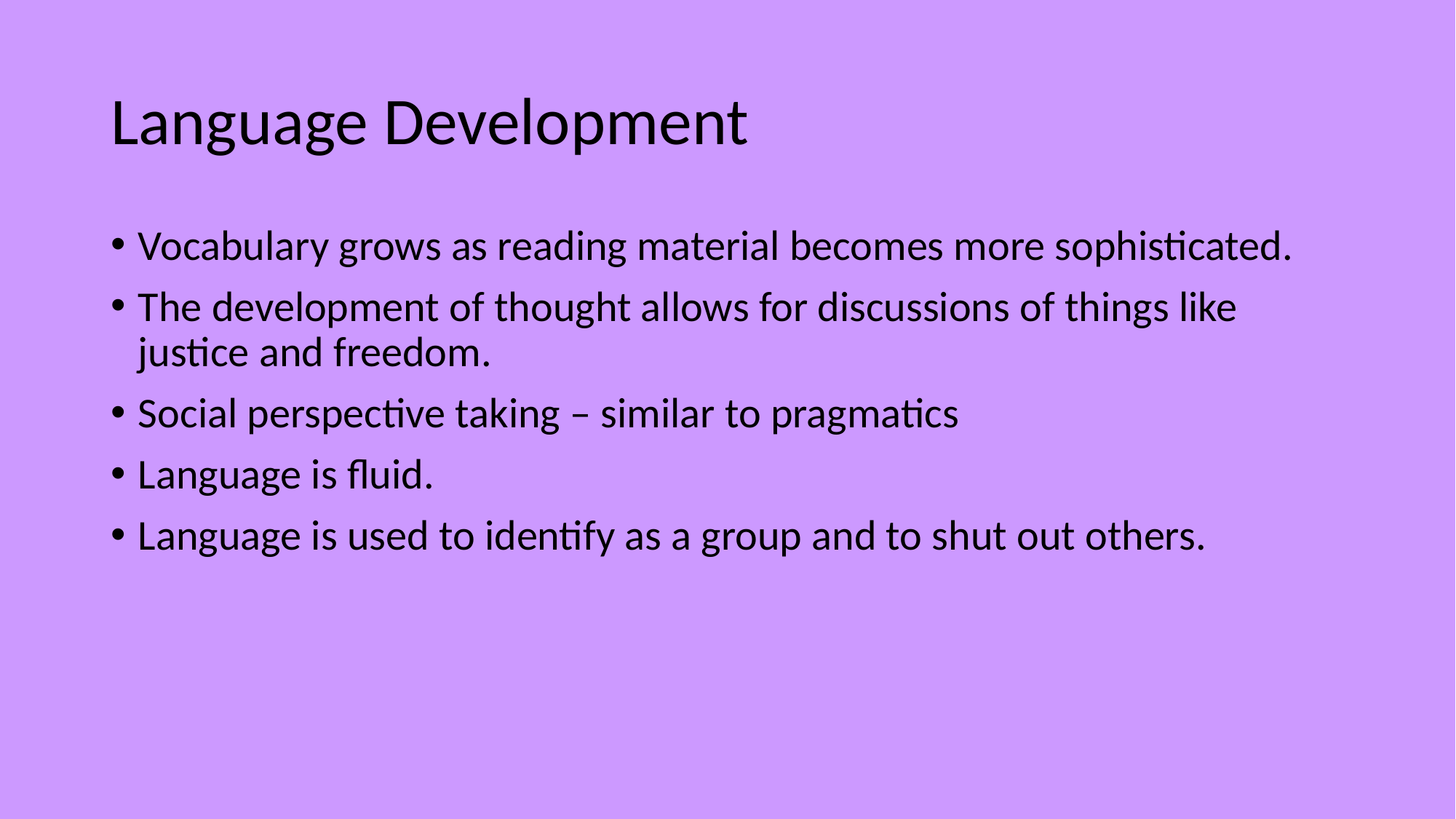

# Language Development
Vocabulary grows as reading material becomes more sophisticated.
The development of thought allows for discussions of things like justice and freedom.
Social perspective taking – similar to pragmatics
Language is fluid.
Language is used to identify as a group and to shut out others.